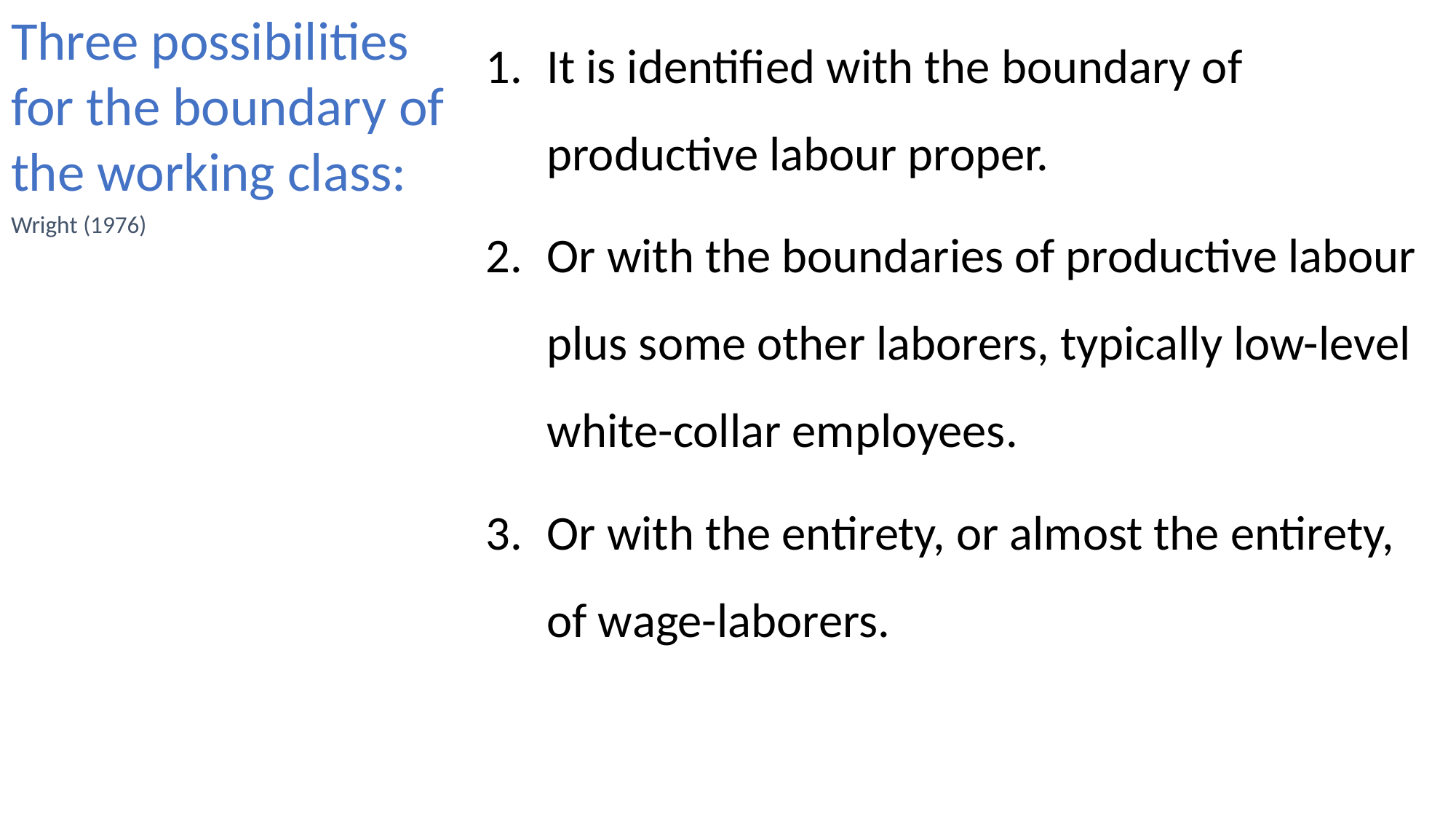

# Three possibilities for the boundary of the working class:
It is identified with the boundary of productive labour proper.
Or with the boundaries of productive labour plus some other laborers, typically low-level white-collar employees.
Or with the entirety, or almost the entirety, of wage-laborers.
Wright (1976)